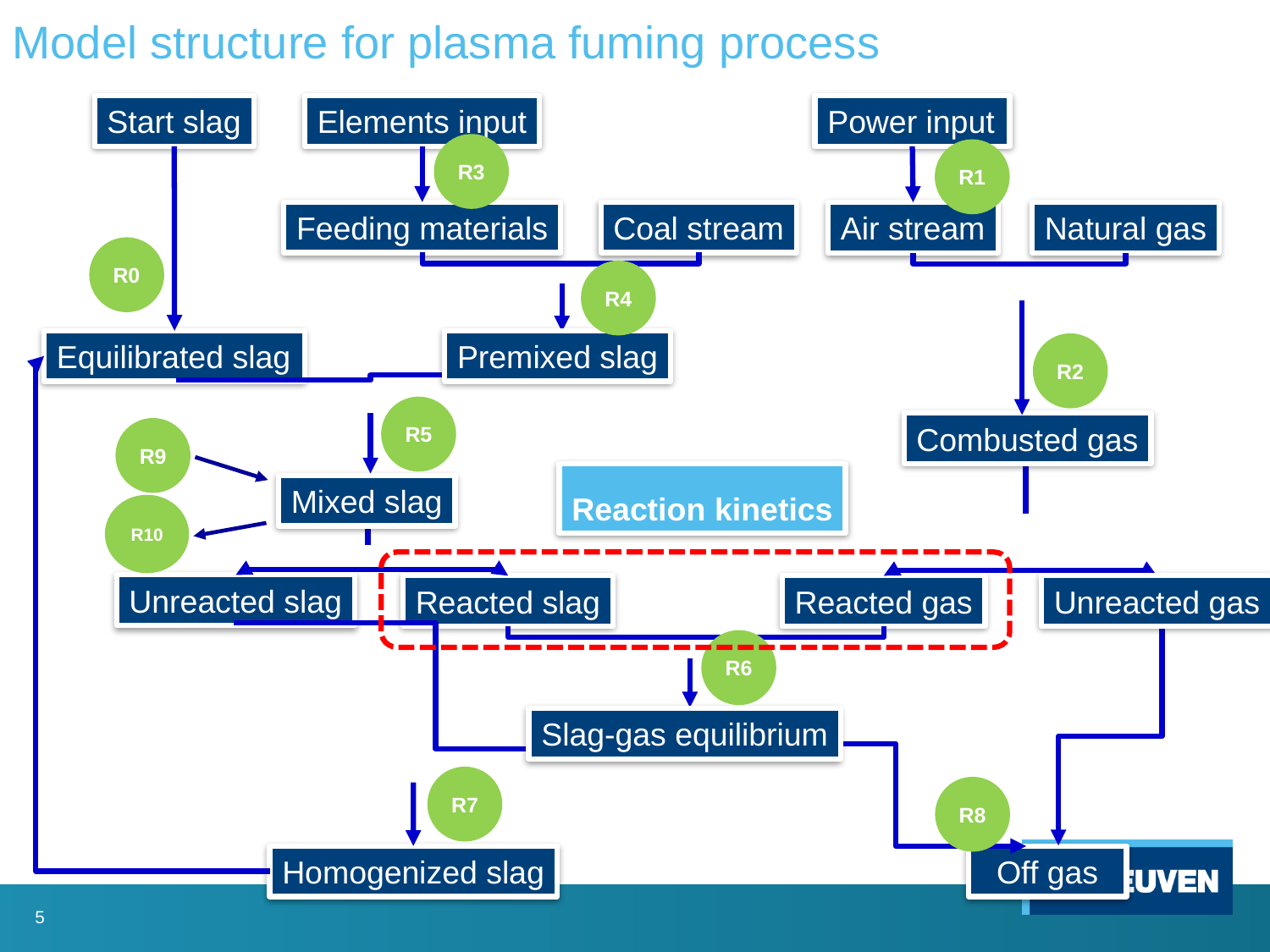

Model structure for plasma fuming process
Start slag
Elements input
Power input
R3
R1
Feeding materials
Coal stream
Air stream
Natural gas
R0
R4
Equilibrated slag
Premixed slag
R2
R5
Combusted gas
R9
Reaction kinetics
Mixed slag
R10

Unreacted slag
Reacted slag
Reacted gas
Unreacted gas
R6
Slag-gas equilibrium
R7
R8
Homogenized slag
Off gas
5